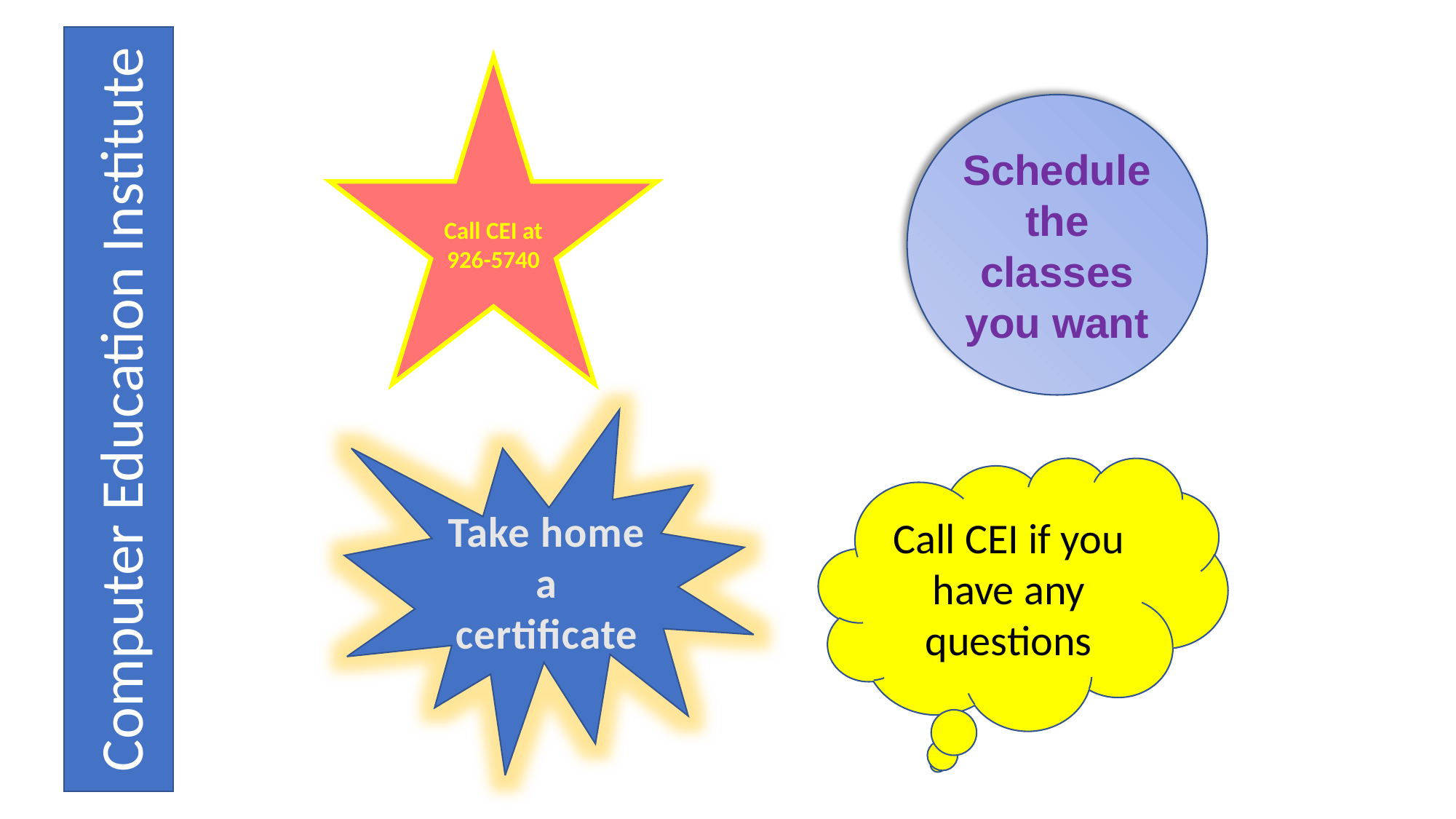

Computer Education Institute
Call CEI at 926-5740
Schedule the classes you want
Take home a certificate
Call CEI if you have any questions